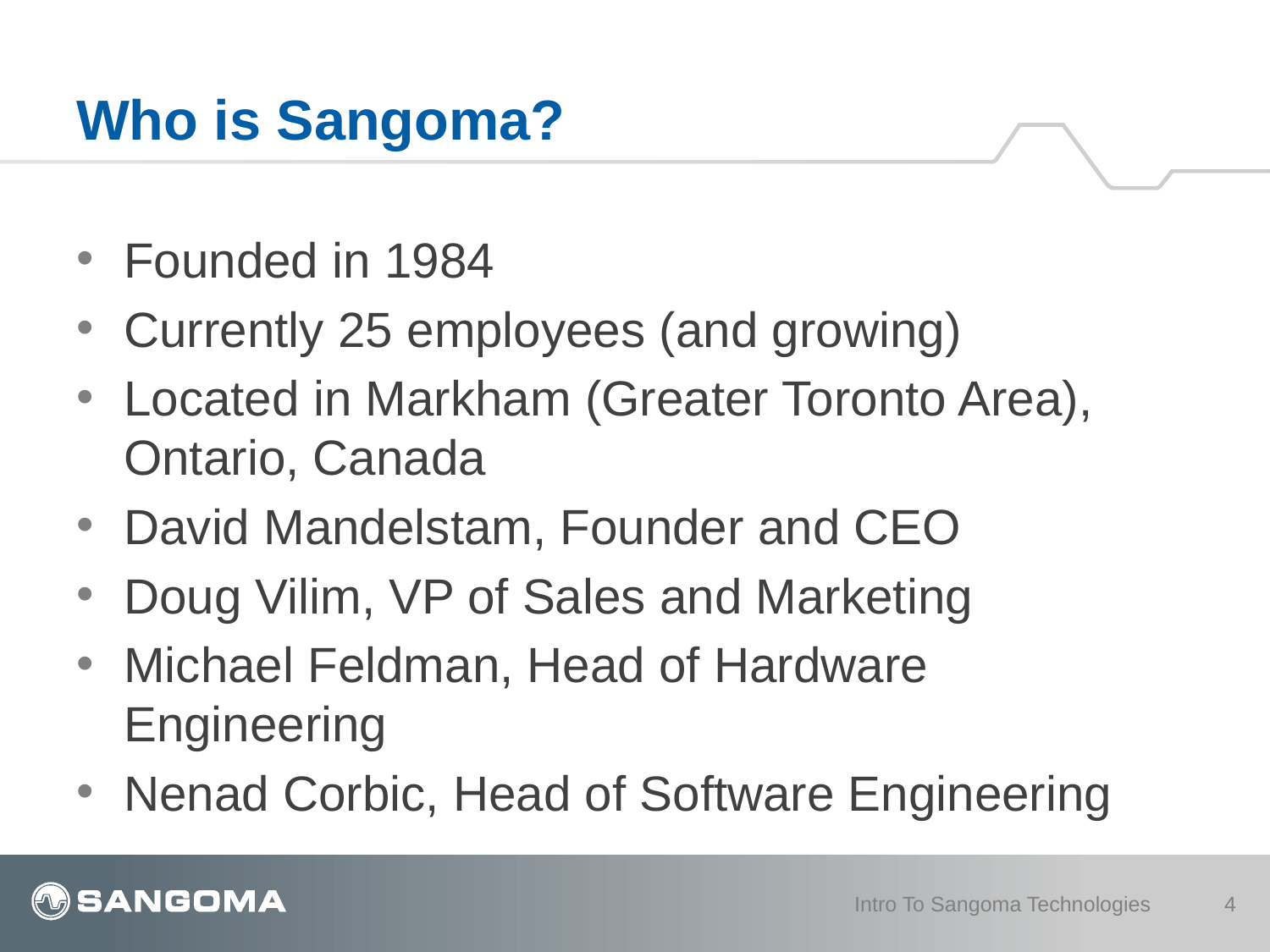

# Who is Sangoma?
Founded in 1984
Currently 25 employees (and growing)
Located in Markham (Greater Toronto Area), Ontario, Canada
David Mandelstam, Founder and CEO
Doug Vilim, VP of Sales and Marketing
Michael Feldman, Head of Hardware Engineering
Nenad Corbic, Head of Software Engineering

Intro To Sangoma Technologies
4